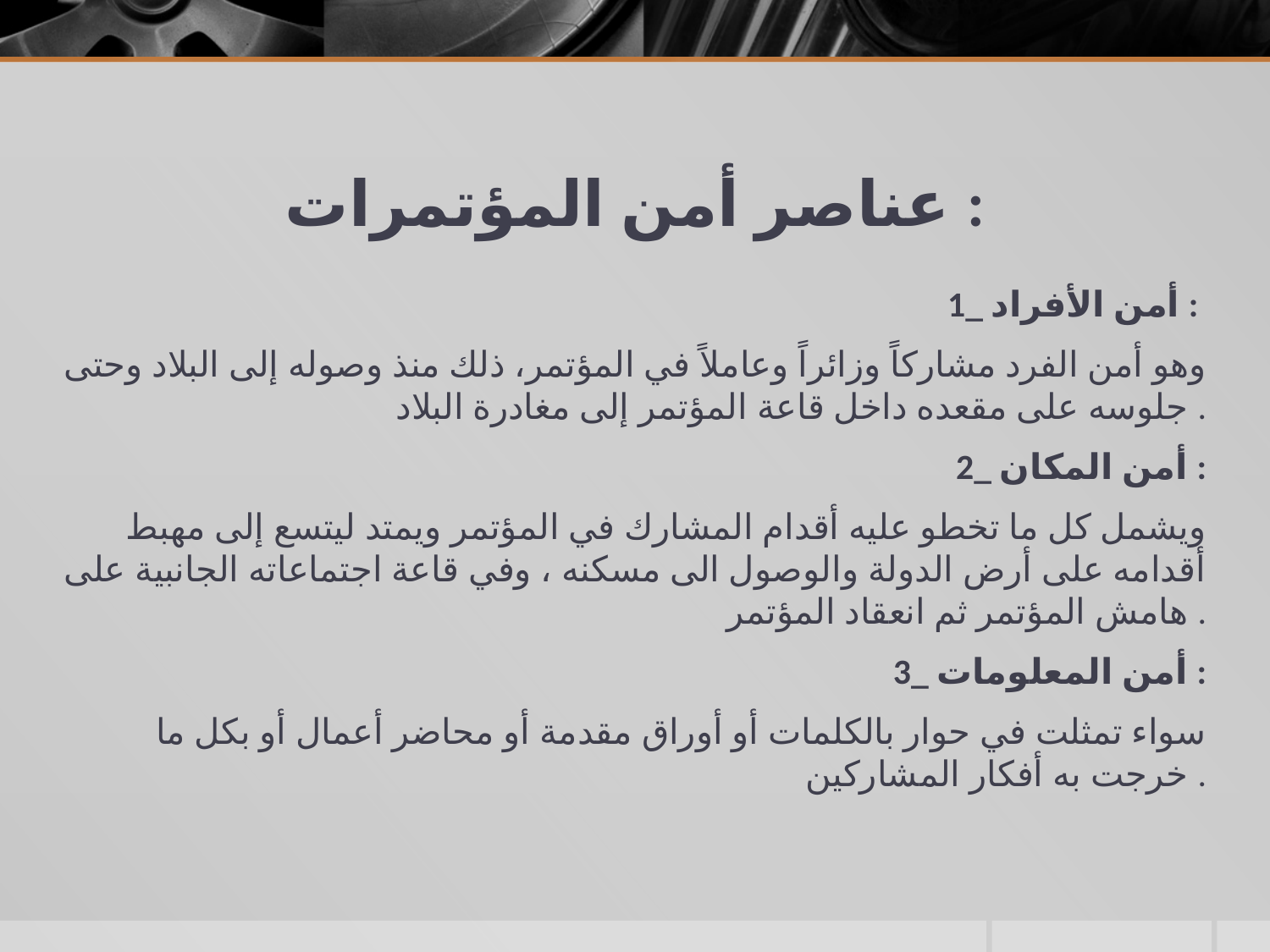

# عناصر أمن المؤتمرات :
1_ أمن الأفراد :
وهو أمن الفرد مشاركاً وزائراً وعاملاً في المؤتمر، ذلك منذ وصوله إلى البلاد وحتى جلوسه على مقعده داخل قاعة المؤتمر إلى مغادرة البلاد .
2_ أمن المكان :
ويشمل كل ما تخطو عليه أقدام المشارك في المؤتمر ويمتد ليتسع إلى مهبط أقدامه على أرض الدولة والوصول الى مسكنه ، وفي قاعة اجتماعاته الجانبية على هامش المؤتمر ثم انعقاد المؤتمر .
3_ أمن المعلومات :
سواء تمثلت في حوار بالكلمات أو أوراق مقدمة أو محاضر أعمال أو بكل ما خرجت به أفكار المشاركين .